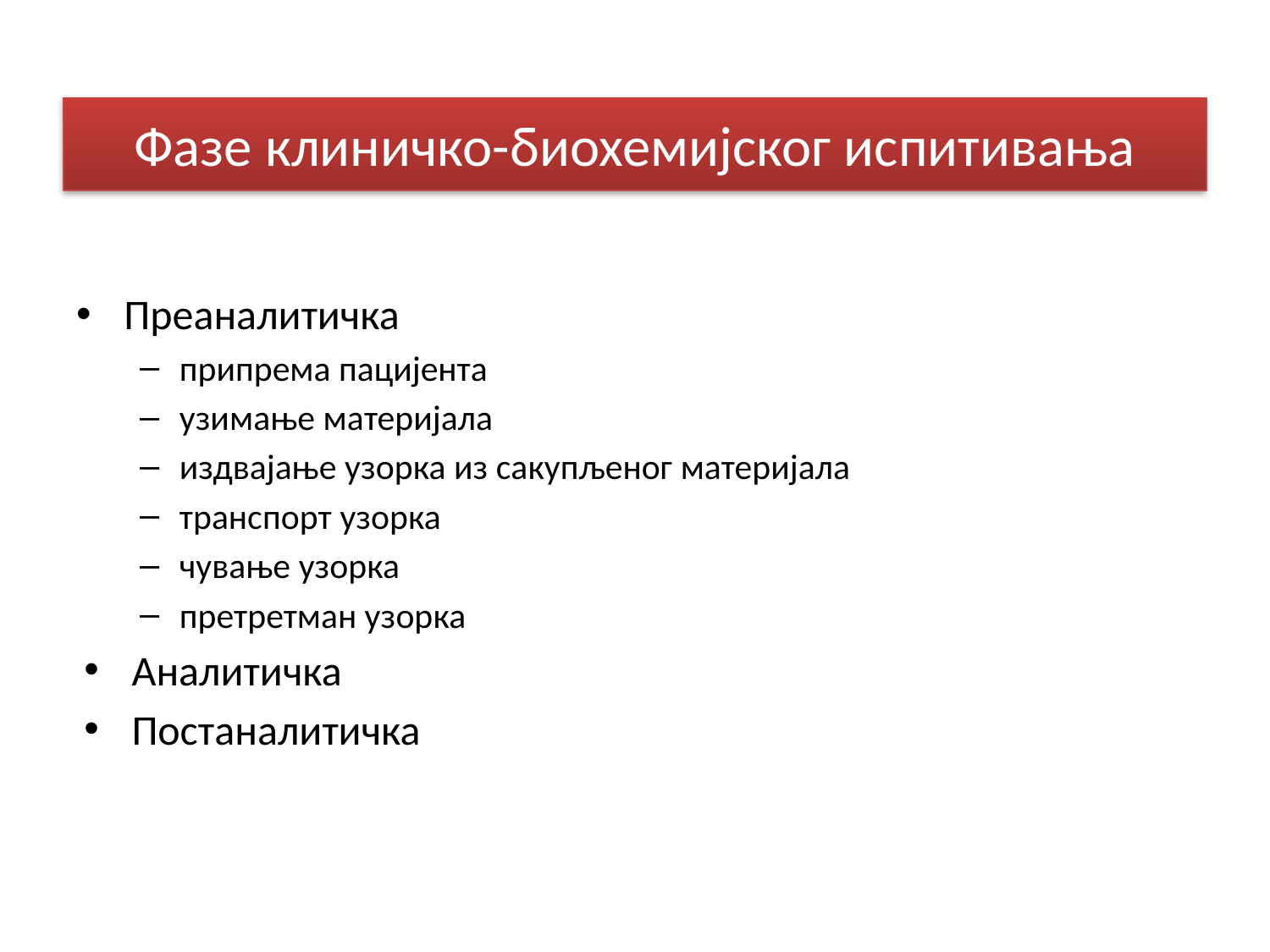

# Фазе клиничко-биохемијског испитивања

Преаналитичка
припрема пацијента
узимање материјала
издвајање узорка из сакупљеног материјала
транспорт узорка
чување узорка
претретман узорка
Аналитичка
Постаналитичка